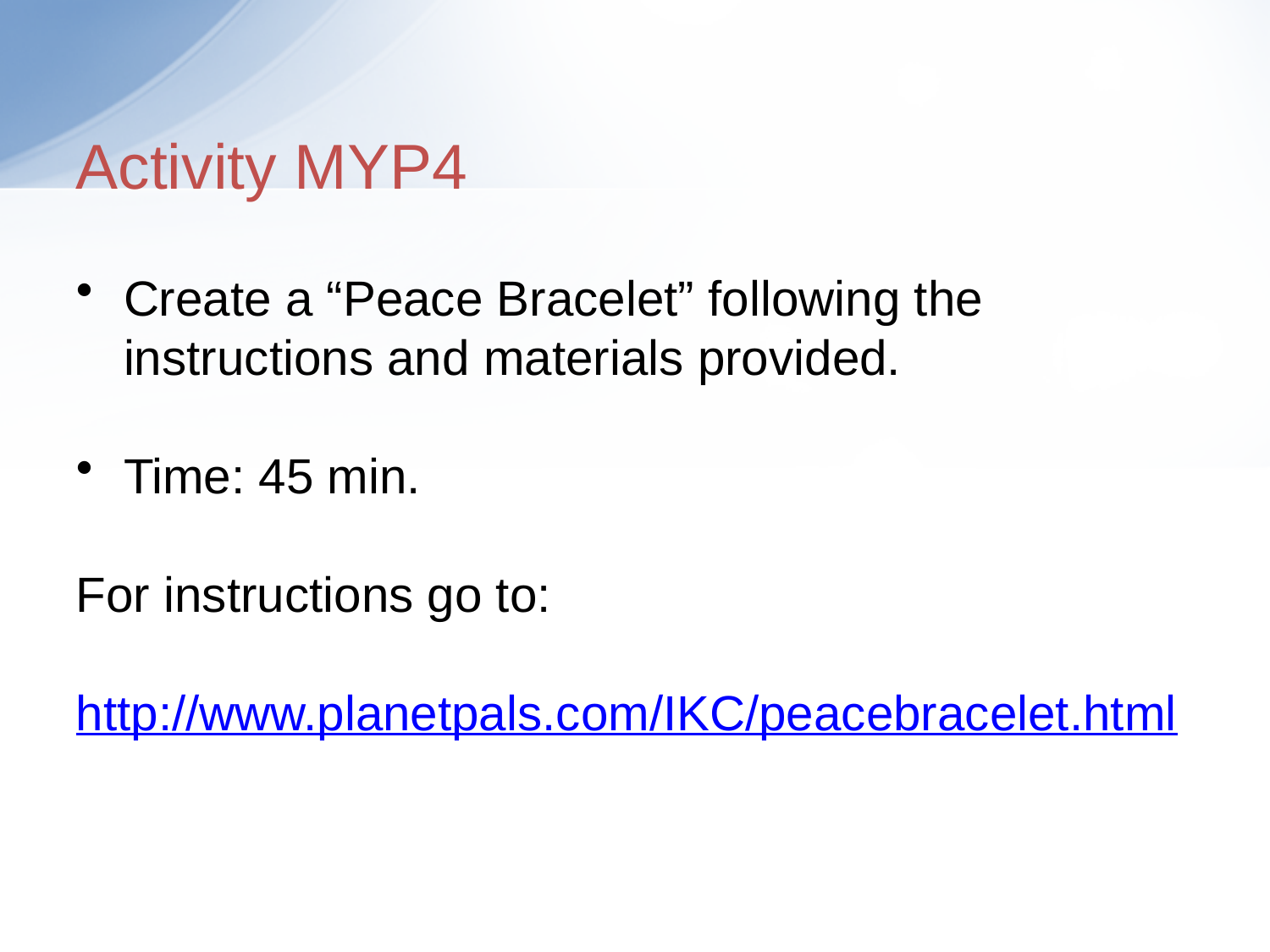

# Activity MYP4
Create a “Peace Bracelet” following the instructions and materials provided.

Time: 45 min.

For instructions go to:

http://www.planetpals.com/IKC/peacebracelet.html